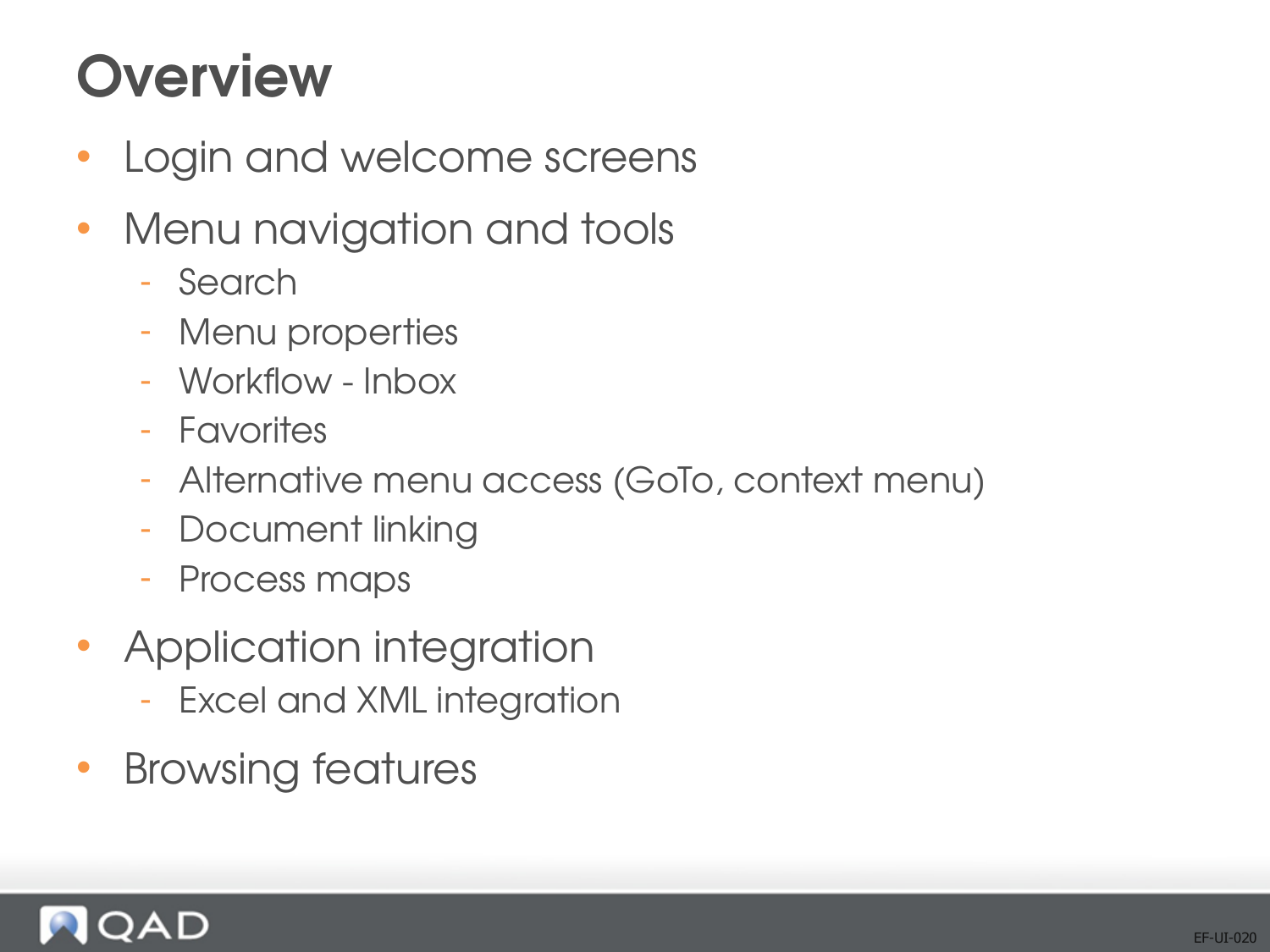

# Overview
Login and welcome screens
Menu navigation and tools
Search
Menu properties
Workflow - Inbox
Favorites
Alternative menu access (GoTo, context menu)
Document linking
Process maps
Application integration
Excel and XML integration
Browsing features
EF-UI-020